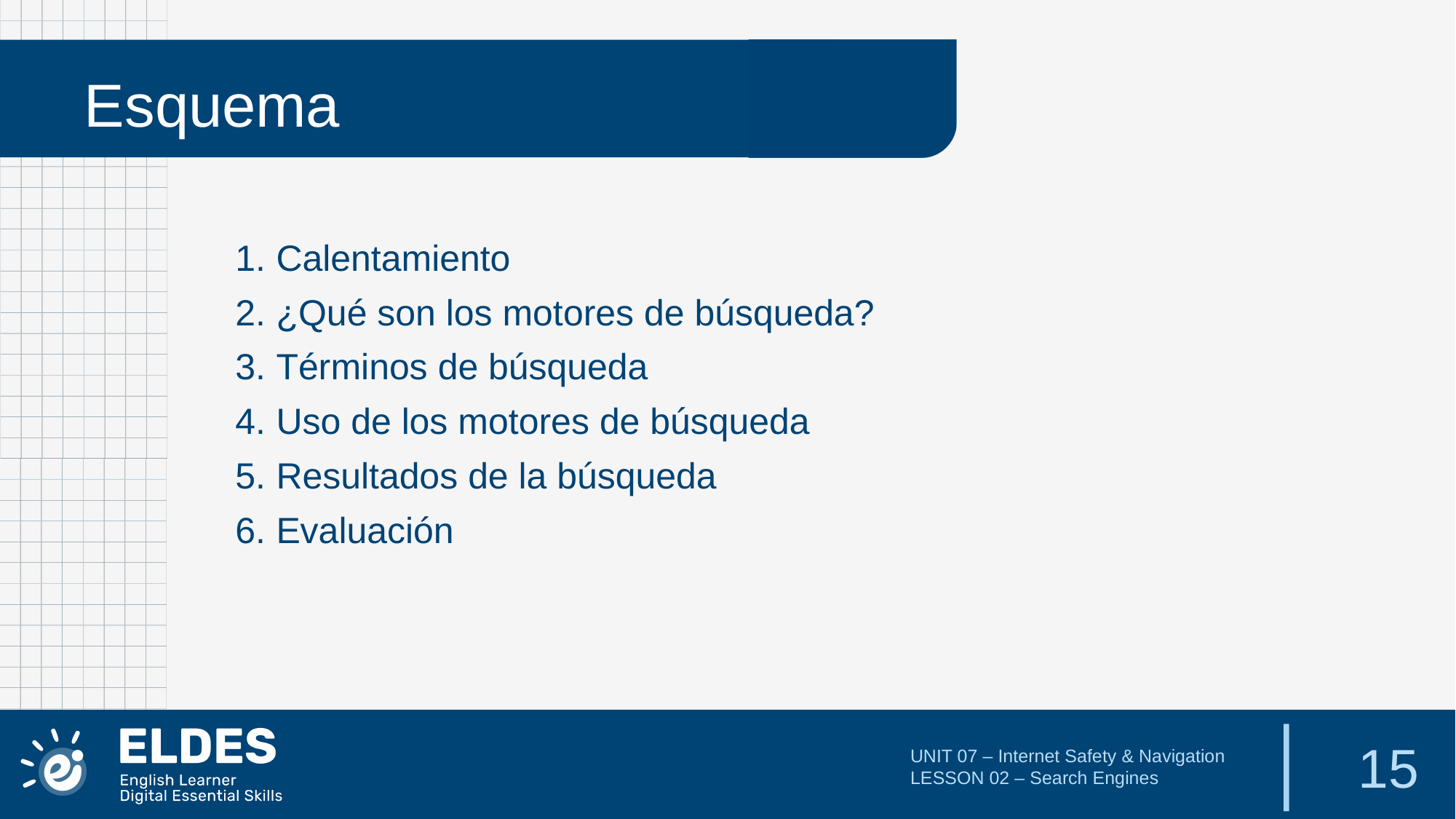

Esquema
Calentamiento
¿Qué son los motores de búsqueda?
Términos de búsqueda
Uso de los motores de búsqueda
Resultados de la búsqueda
Evaluación
UNIT 07 – Internet Safety & Navigation
LESSON 02 – Search Engines
15